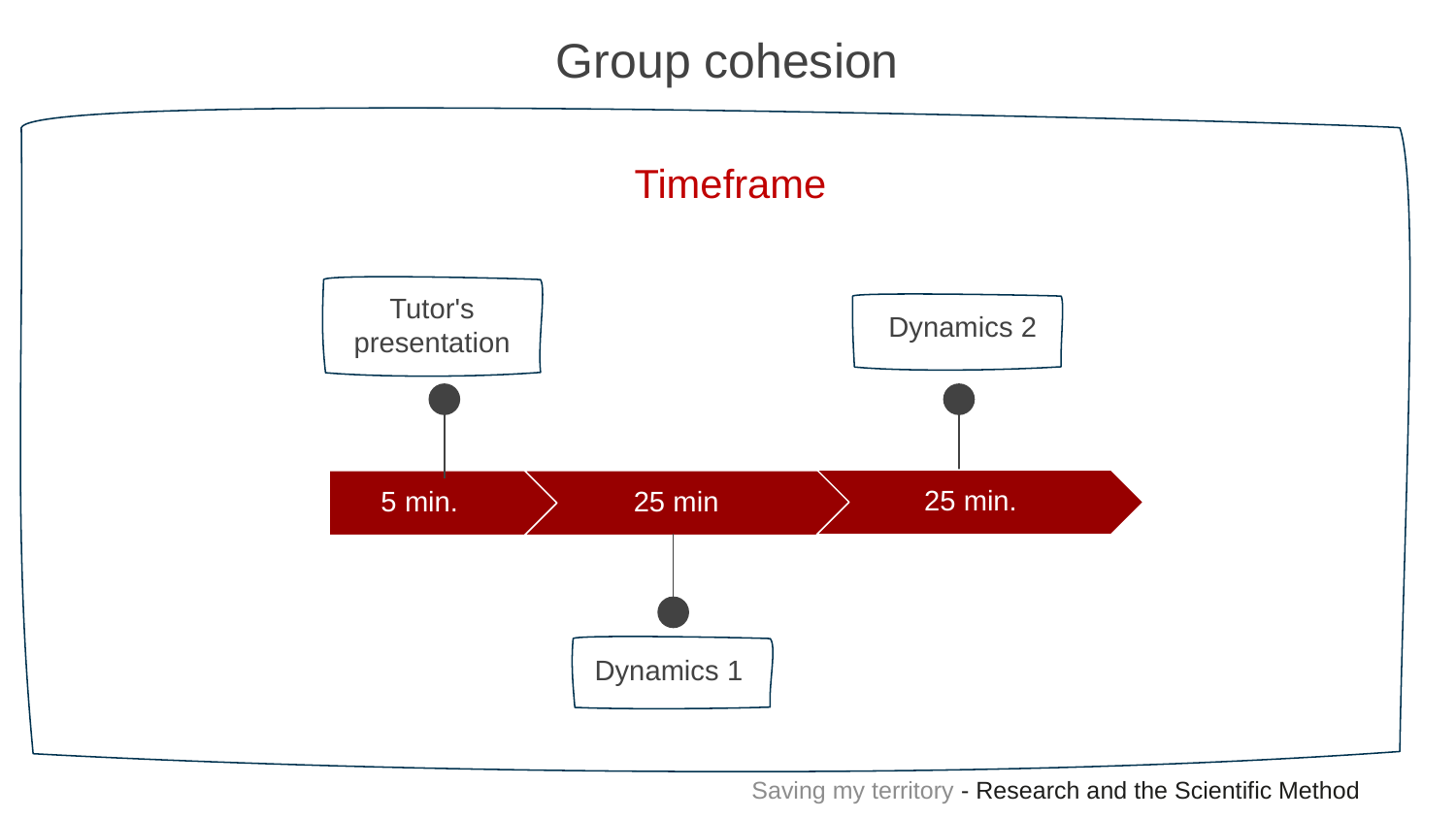

Group cohesion

Timeframe
Tutor's presentation

Dynamics 2

25 min.
5 min.
25 min

Dynamics 1
Saving my territory - Research and the Scientific Method